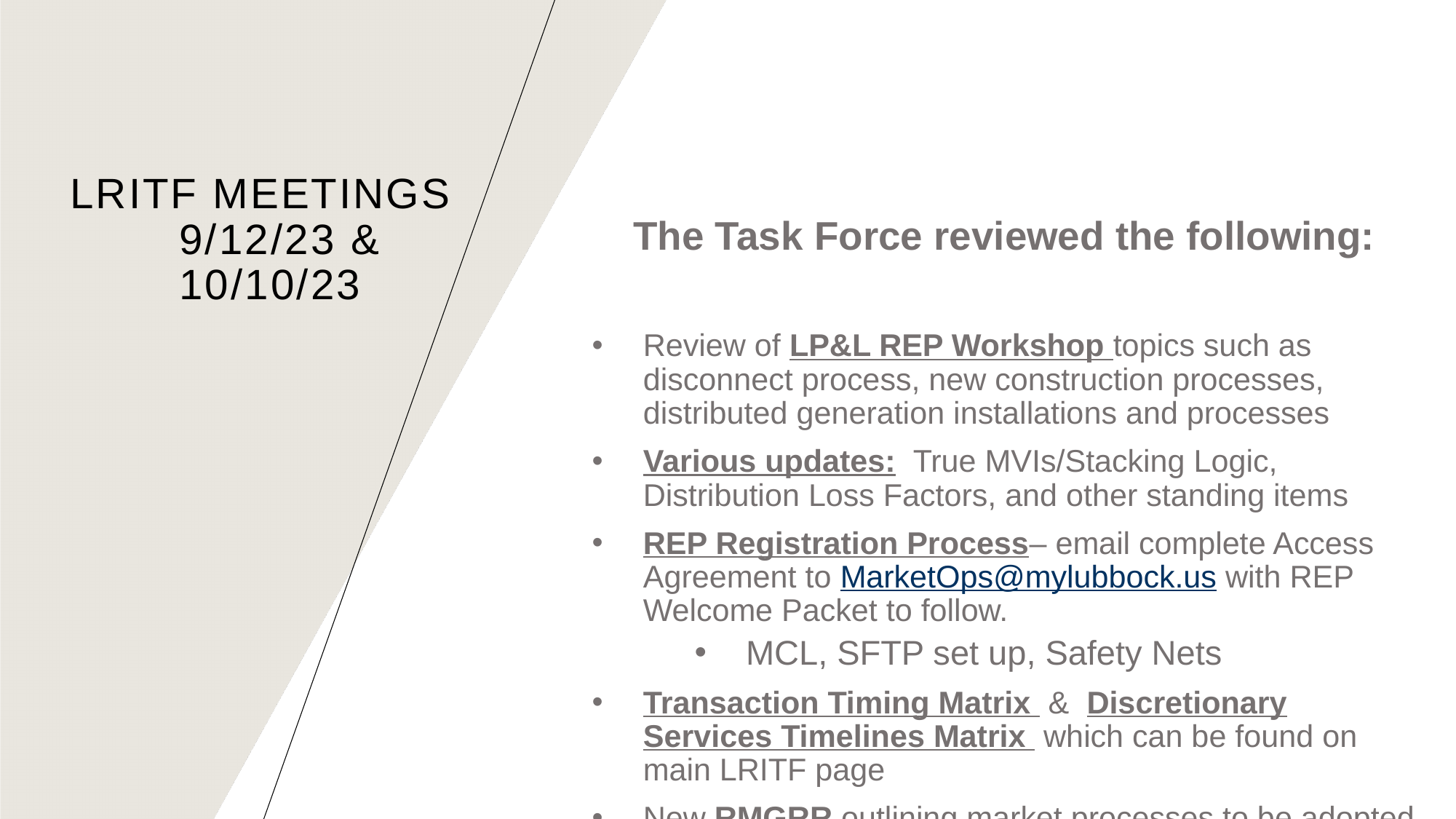

# LRITF meetings 9/12/23 & 10/10/23
The Task Force reviewed the following:

Review of LP&L REP Workshop topics such as disconnect process, new construction processes, distributed generation installations and processes
Various updates:  True MVIs/Stacking Logic, Distribution Loss Factors, and other standing items
REP Registration Process– email complete Access Agreement to MarketOps@mylubbock.us with REP Welcome Packet to follow.
MCL, SFTP set up, Safety Nets
Transaction Timing Matrix  &  Discretionary Services Timelines Matrix  which can be found on main LRITF page
New RMGRR outlining market processes to be adopted by LP&L found in Chapter 7 and not in Chapter 8